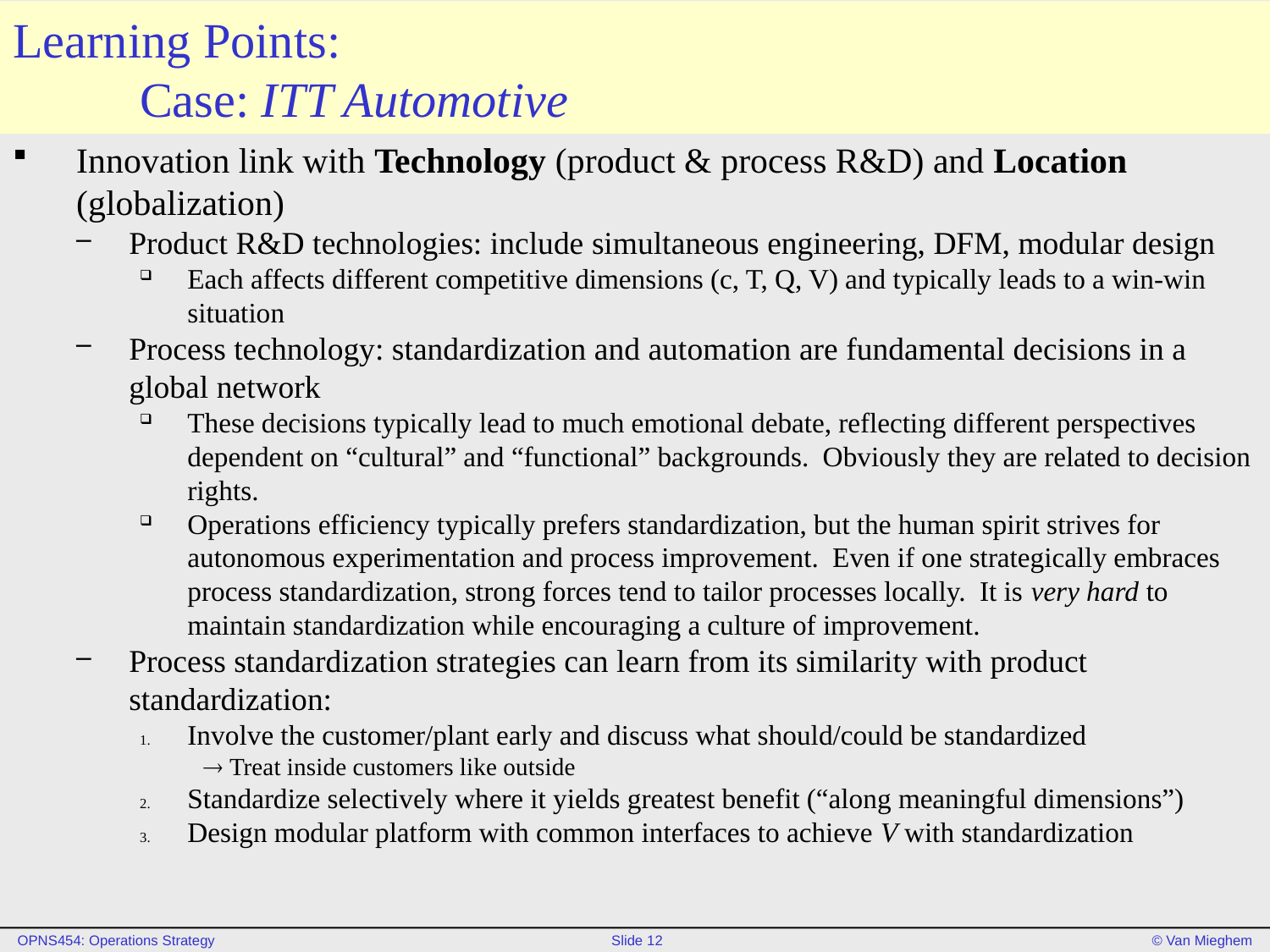

# Learning Points: Case: ITT Automotive
Innovation link with Technology (product & process R&D) and Location (globalization)
Product R&D technologies: include simultaneous engineering, DFM, modular design
Each affects different competitive dimensions (c, T, Q, V) and typically leads to a win-win situation
Process technology: standardization and automation are fundamental decisions in a global network
These decisions typically lead to much emotional debate, reflecting different perspectives dependent on “cultural” and “functional” backgrounds.  Obviously they are related to decision rights.
Operations efficiency typically prefers standardization, but the human spirit strives for autonomous experimentation and process improvement.  Even if one strategically embraces process standardization, strong forces tend to tailor processes locally.  It is very hard to maintain standardization while encouraging a culture of improvement.
Process standardization strategies can learn from its similarity with product standardization:
Involve the customer/plant early and discuss what should/could be standardized
→ Treat inside customers like outside
Standardize selectively where it yields greatest benefit (“along meaningful dimensions”)
Design modular platform with common interfaces to achieve V with standardization